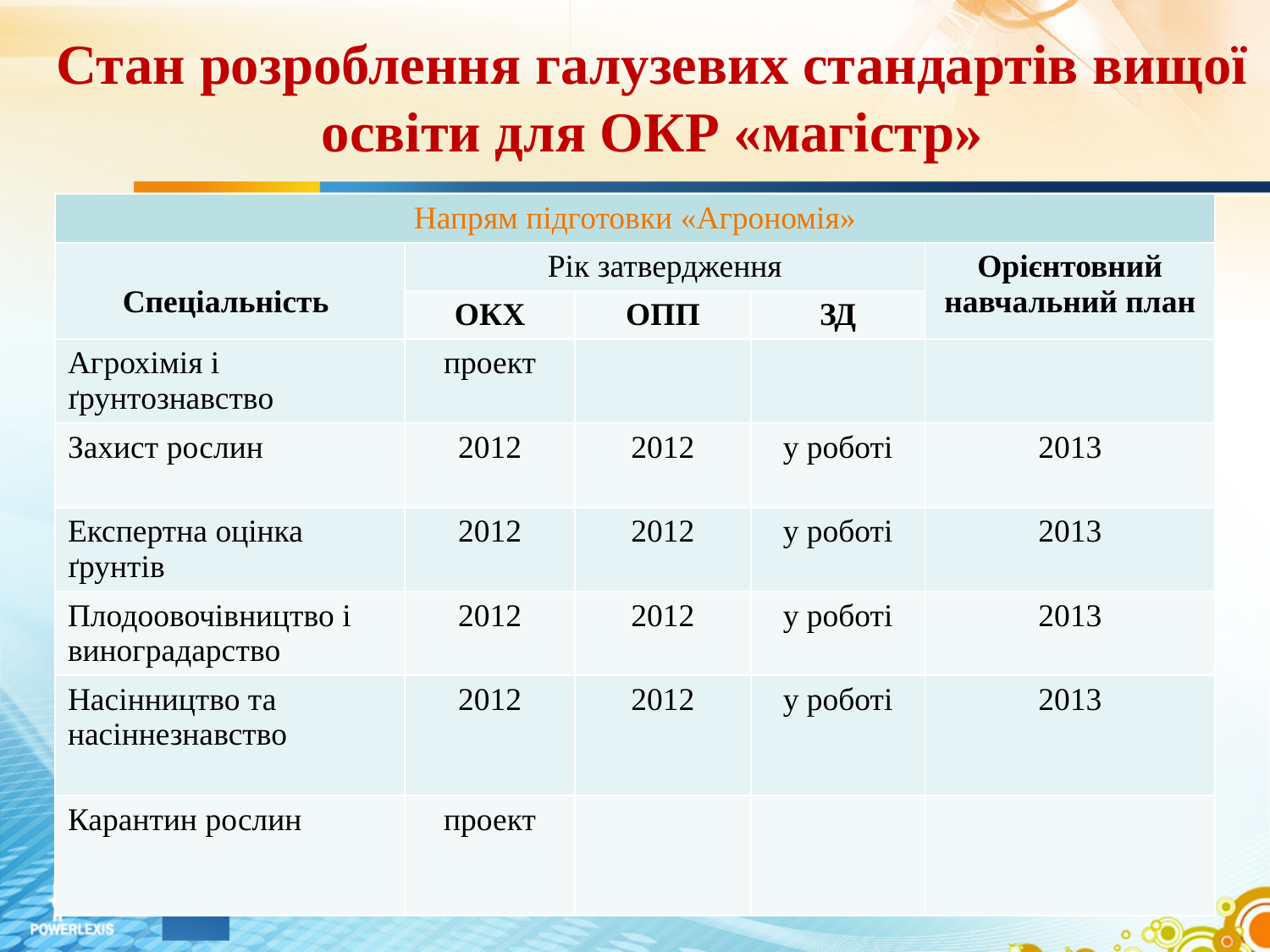

# Стан розроблення галузевих стандартів вищої освіти для ОКР «магістр»
| Напрям підготовки «Агрономія» |  |  |  |  |
| --- | --- | --- | --- | --- |
| Спеціальність | Рік затвердження |  |  | Орієнтовний навчальний план |
|  | ОКХ | ОПП | ЗД |  |
| Агрохімія і ґрунтознавство | проект |  |  |  |
| Захист рослин | 2012 | 2012 | у роботі | 2013 |
| Експертна оцінка ґрунтів | 2012 | 2012 | у роботі | 2013 |
| Плодоовочівництво і виноградарство | 2012 | 2012 | у роботі | 2013 |
| Насінництво та насіннезнавство | 2012 | 2012 | у роботі | 2013 |
| Карантин рослин | проект |  |  |  |